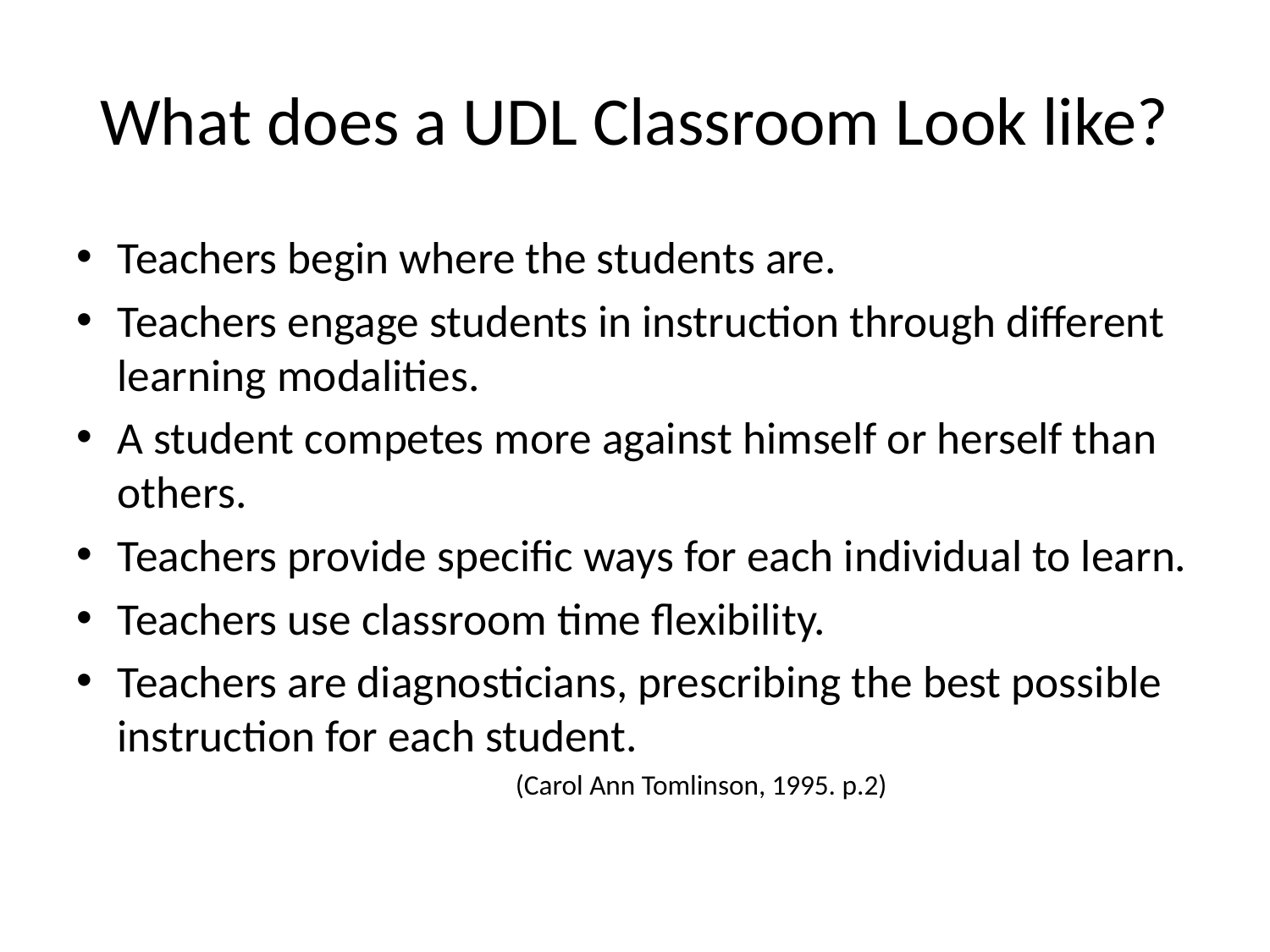

# What does a UDL Classroom Look like?
Teachers begin where the students are.
Teachers engage students in instruction through different learning modalities.
A student competes more against himself or herself than others.
Teachers provide specific ways for each individual to learn.
Teachers use classroom time flexibility.
Teachers are diagnosticians, prescribing the best possible instruction for each student.
(Carol Ann Tomlinson, 1995. p.2)